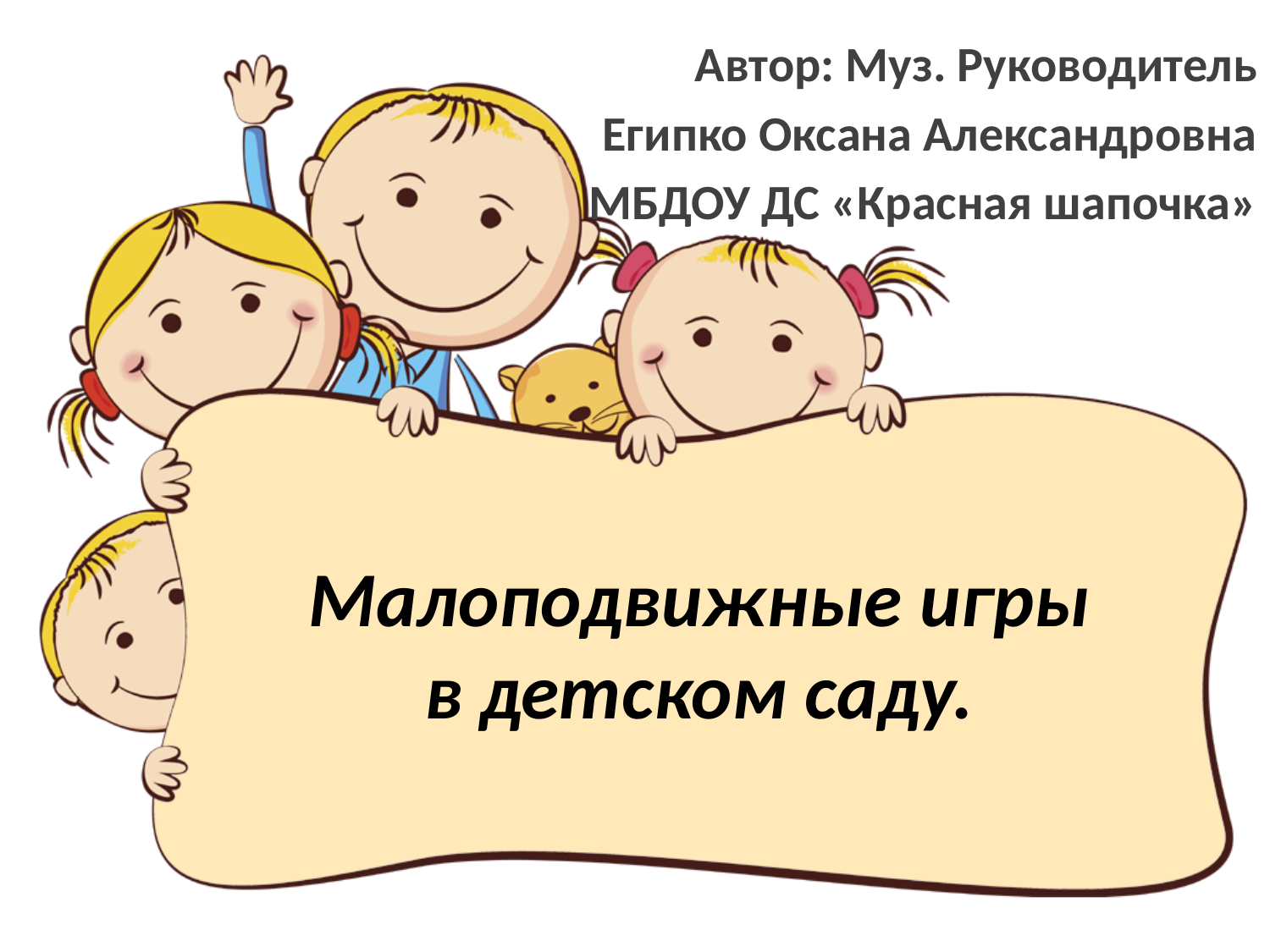

Автор: Муз. Руководитель
Египко Оксана Александровна
МБДОУ ДС «Красная шапочка»
# Малоподвижные игры в детском саду.